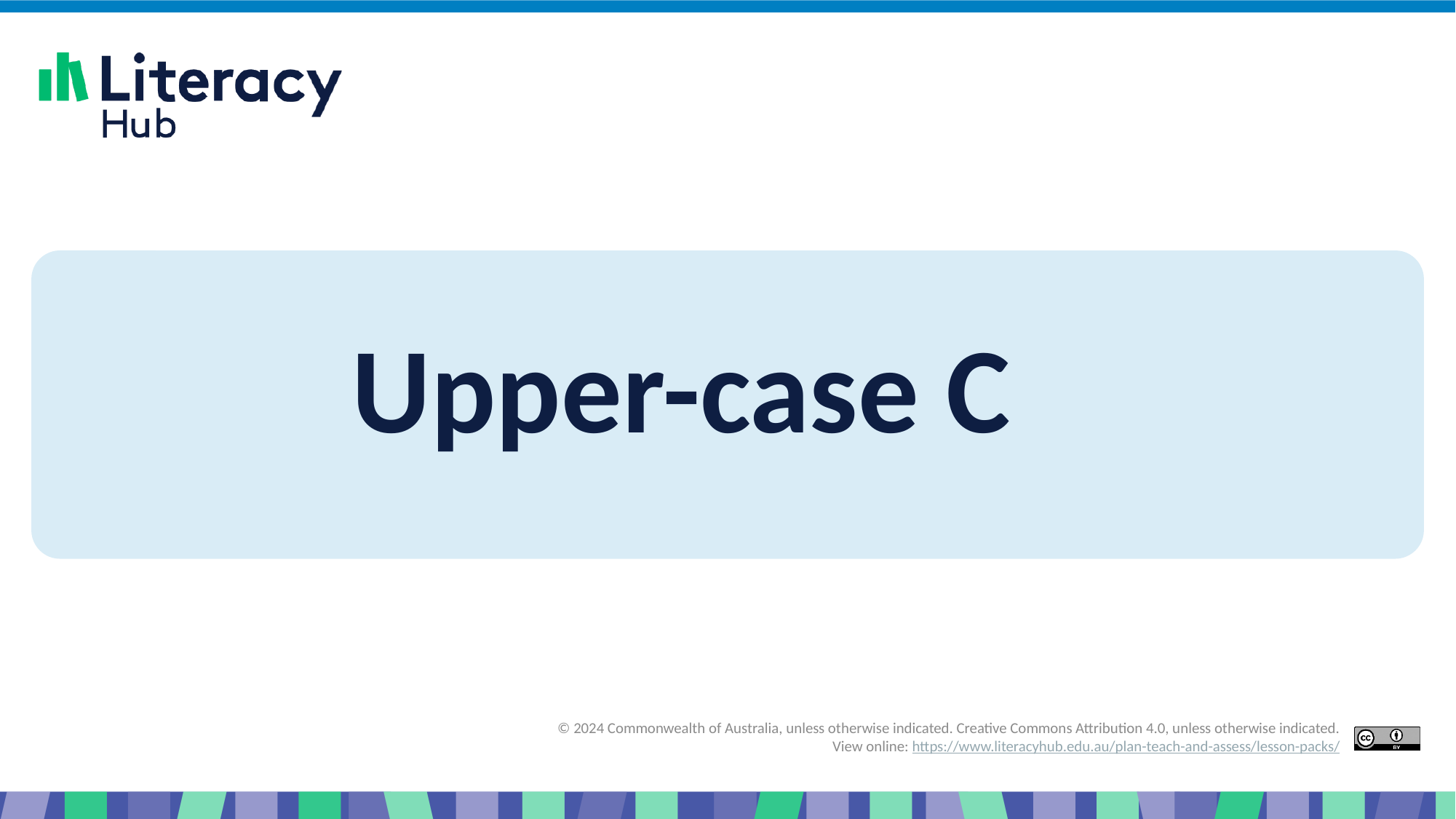

# Slide 12 Upper-case C
Upper-case C